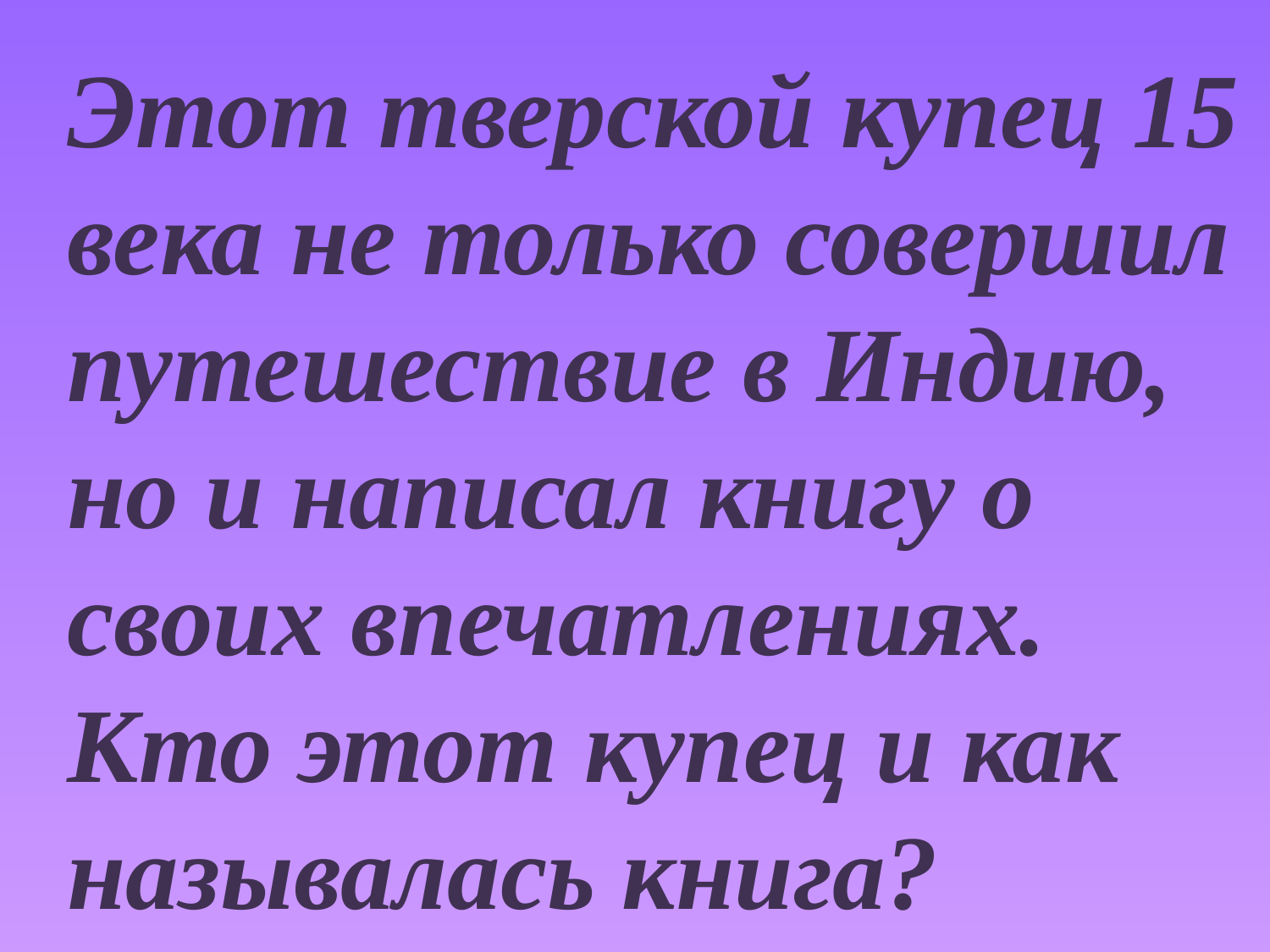

Этот тверской купец 15 века не только совершил путешествие в Индию, но и написал книгу о своих впечатлениях. Кто этот купец и как называлась книга?